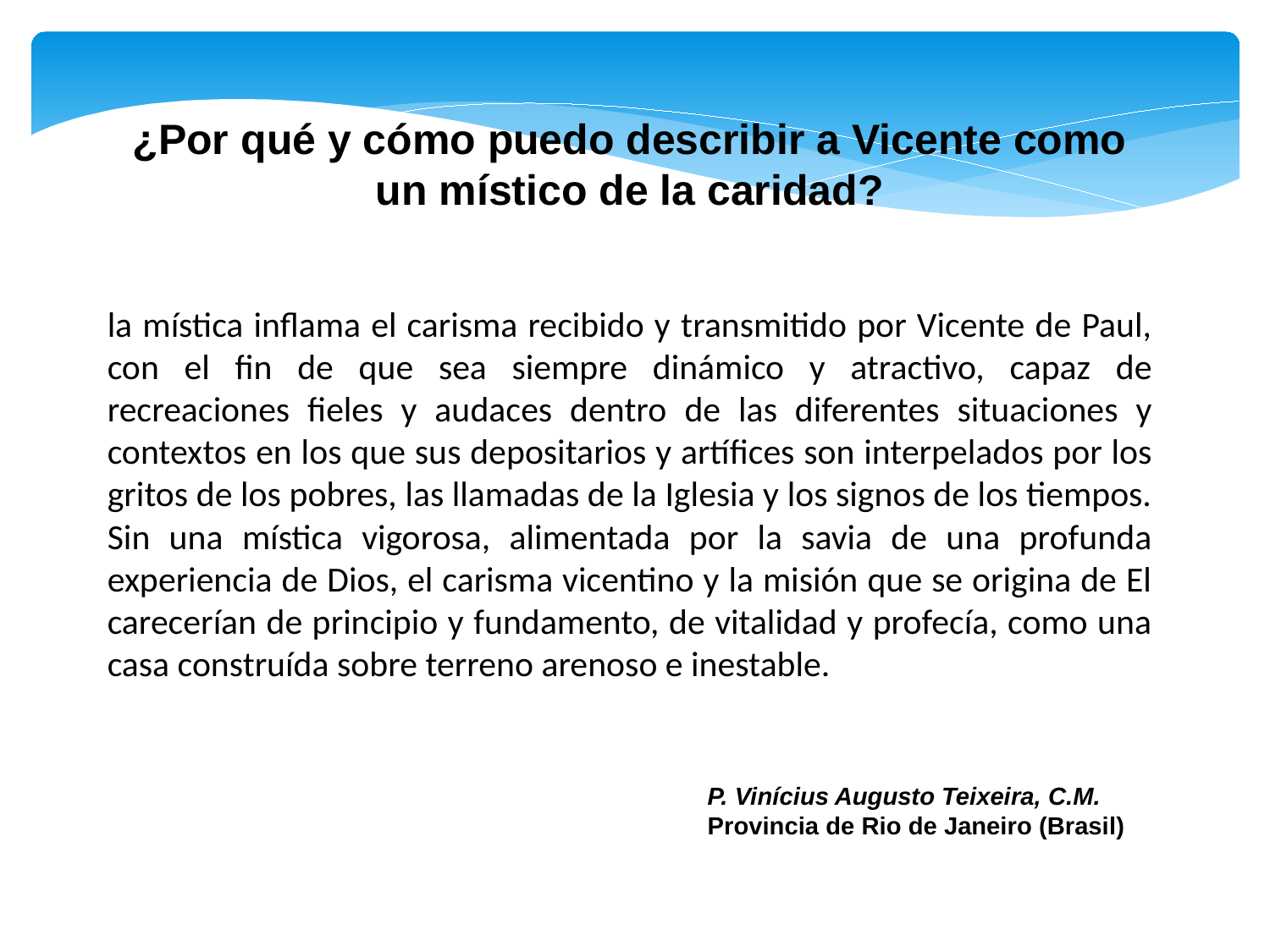

¿Por qué y cómo puedo describir a Vicente como un místico de la caridad?
la mística inflama el carisma recibido y transmitido por Vicente de Paul, con el fin de que sea siempre dinámico y atractivo, capaz de recreaciones fieles y audaces dentro de las diferentes situaciones y contextos en los que sus depositarios y artífices son interpelados por los gritos de los pobres, las llamadas de la Iglesia y los signos de los tiempos. Sin una mística vigorosa, alimentada por la savia de una profunda experiencia de Dios, el carisma vicentino y la misión que se origina de El carecerían de principio y fundamento, de vitalidad y profecía, como una casa construída sobre terreno arenoso e inestable.
P. Vinícius Augusto Teixeira, C.M.
Provincia de Rio de Janeiro (Brasil)